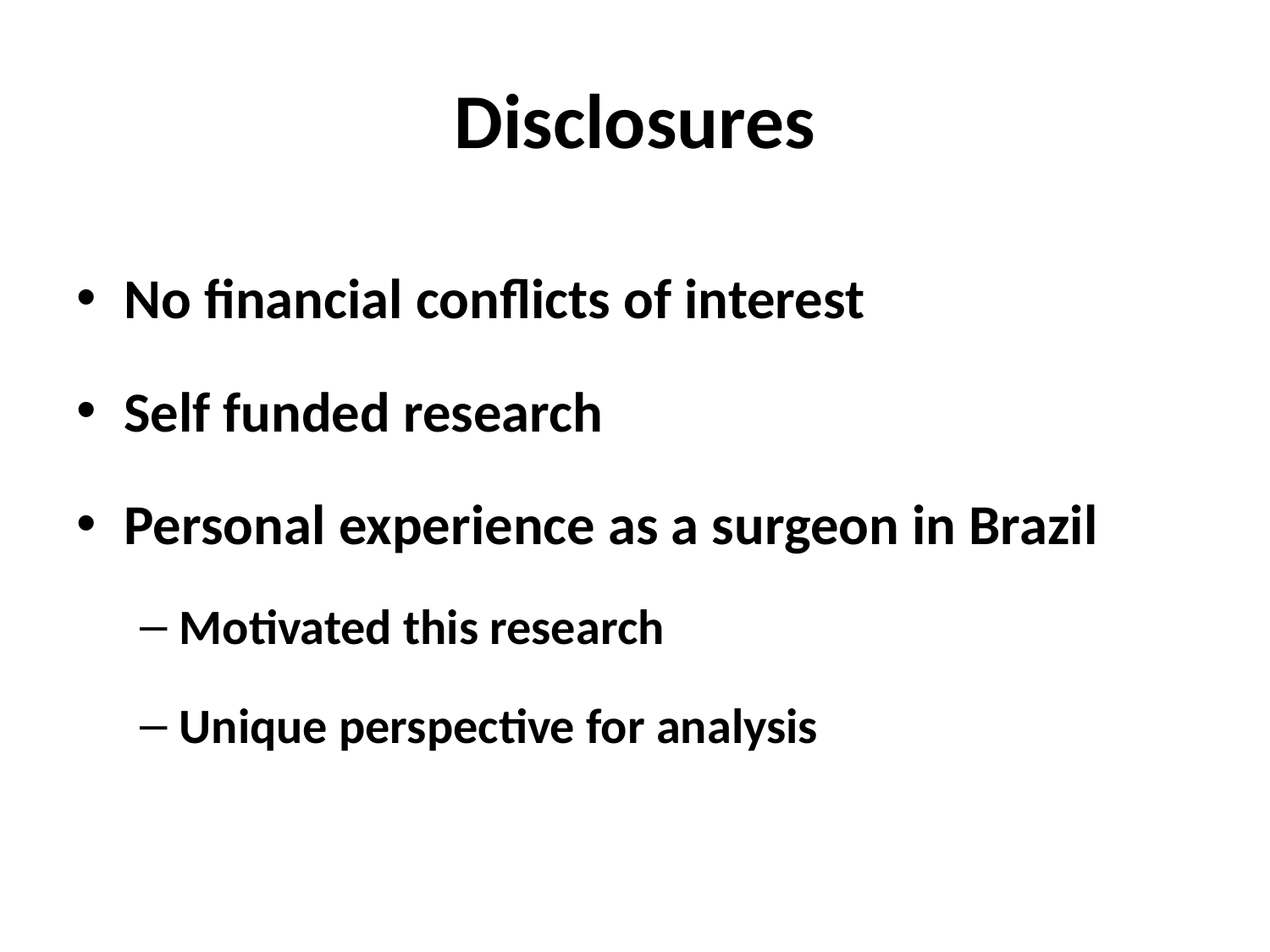

# Disclosures
No financial conflicts of interest
Self funded research
Personal experience as a surgeon in Brazil
Motivated this research
Unique perspective for analysis